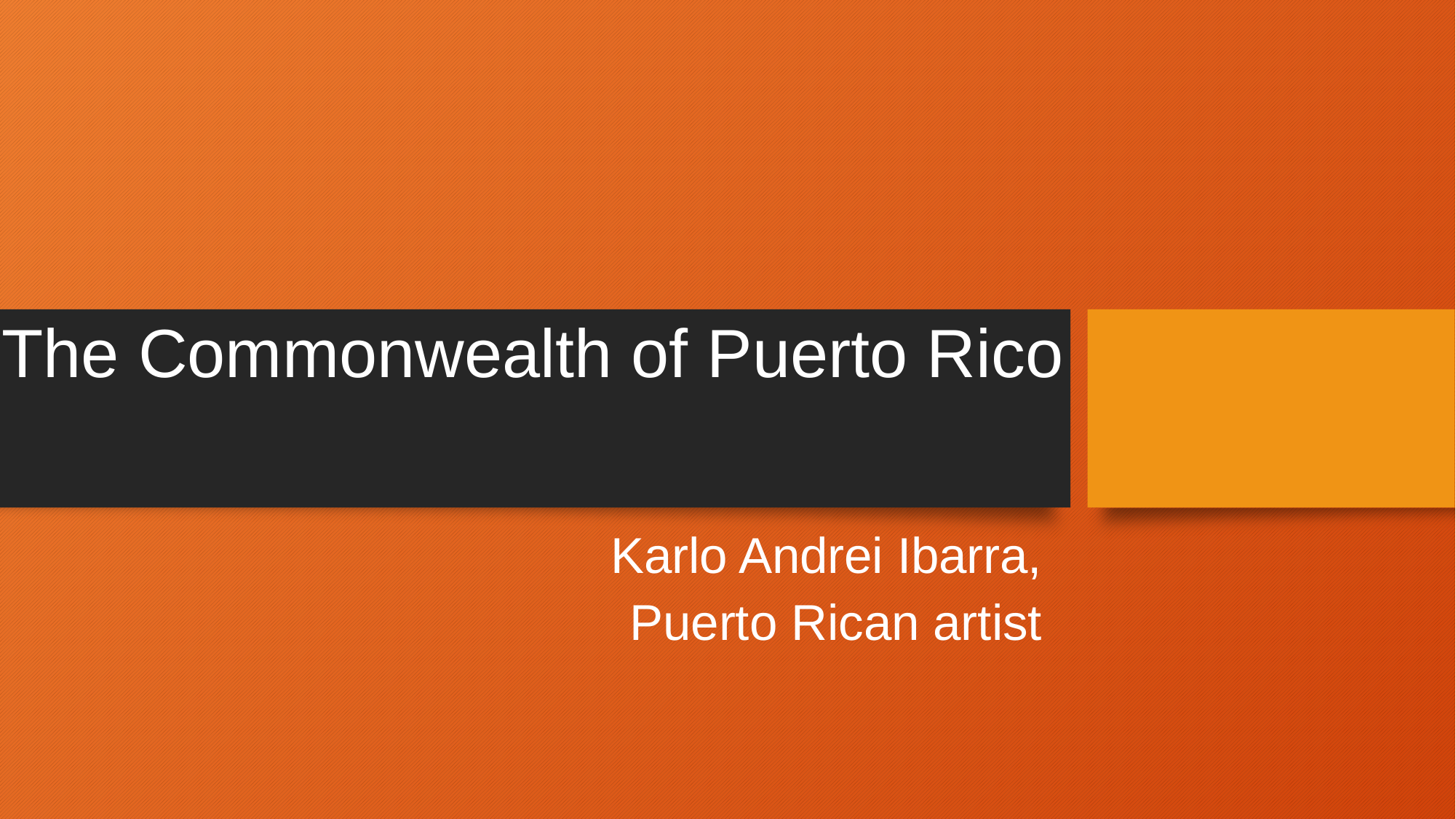

# The Commonwealth of Puerto Rico
Karlo Andrei Ibarra,
Puerto Rican artist